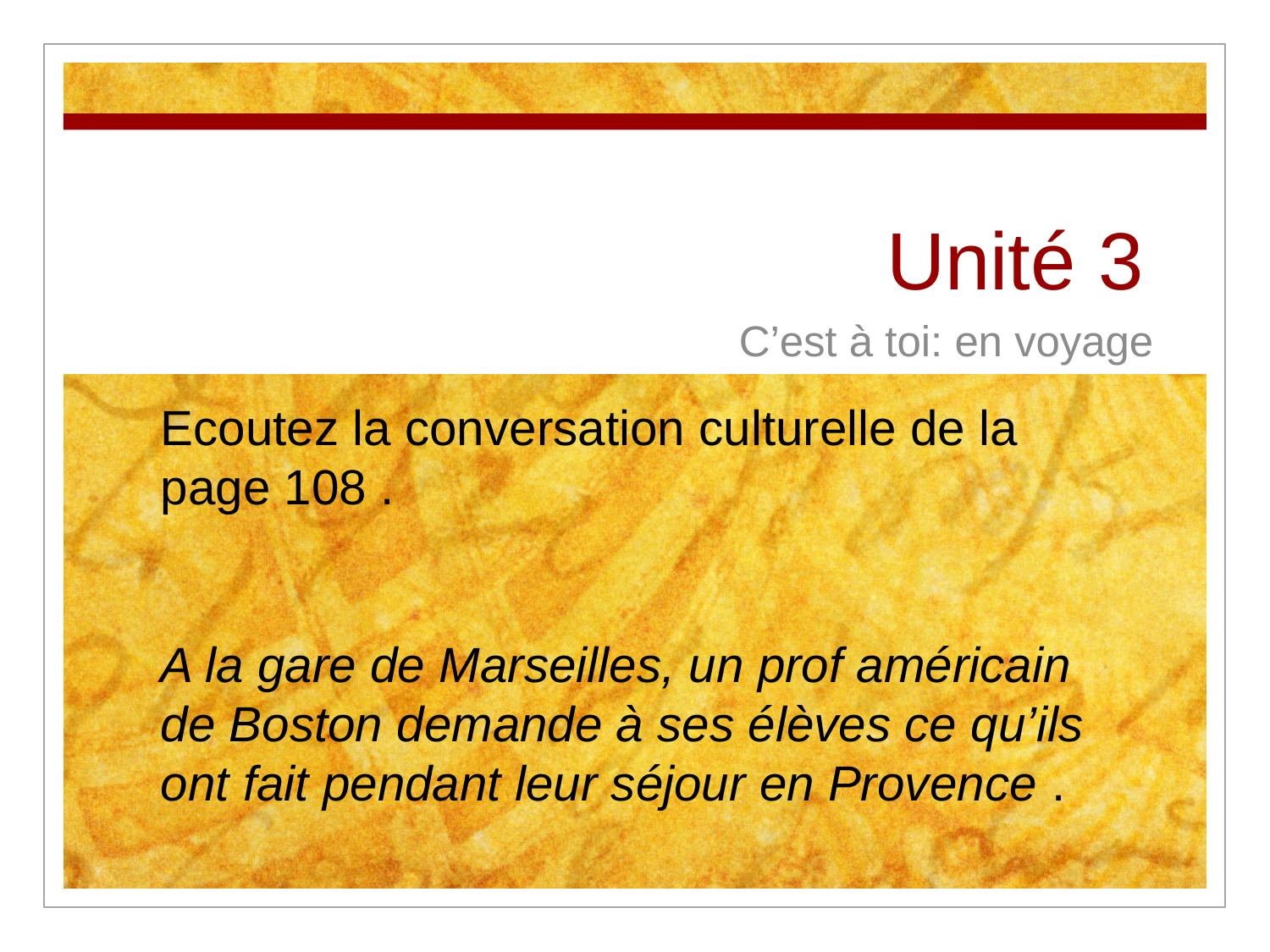

# Unité 3
C’est à toi: en voyage

Ecoutez la conversation culturelle de la page 108 .

A la gare de Marseilles, un prof américain de Boston demande à ses élèves ce qu’ils ont fait pendant leur séjour en Provence .